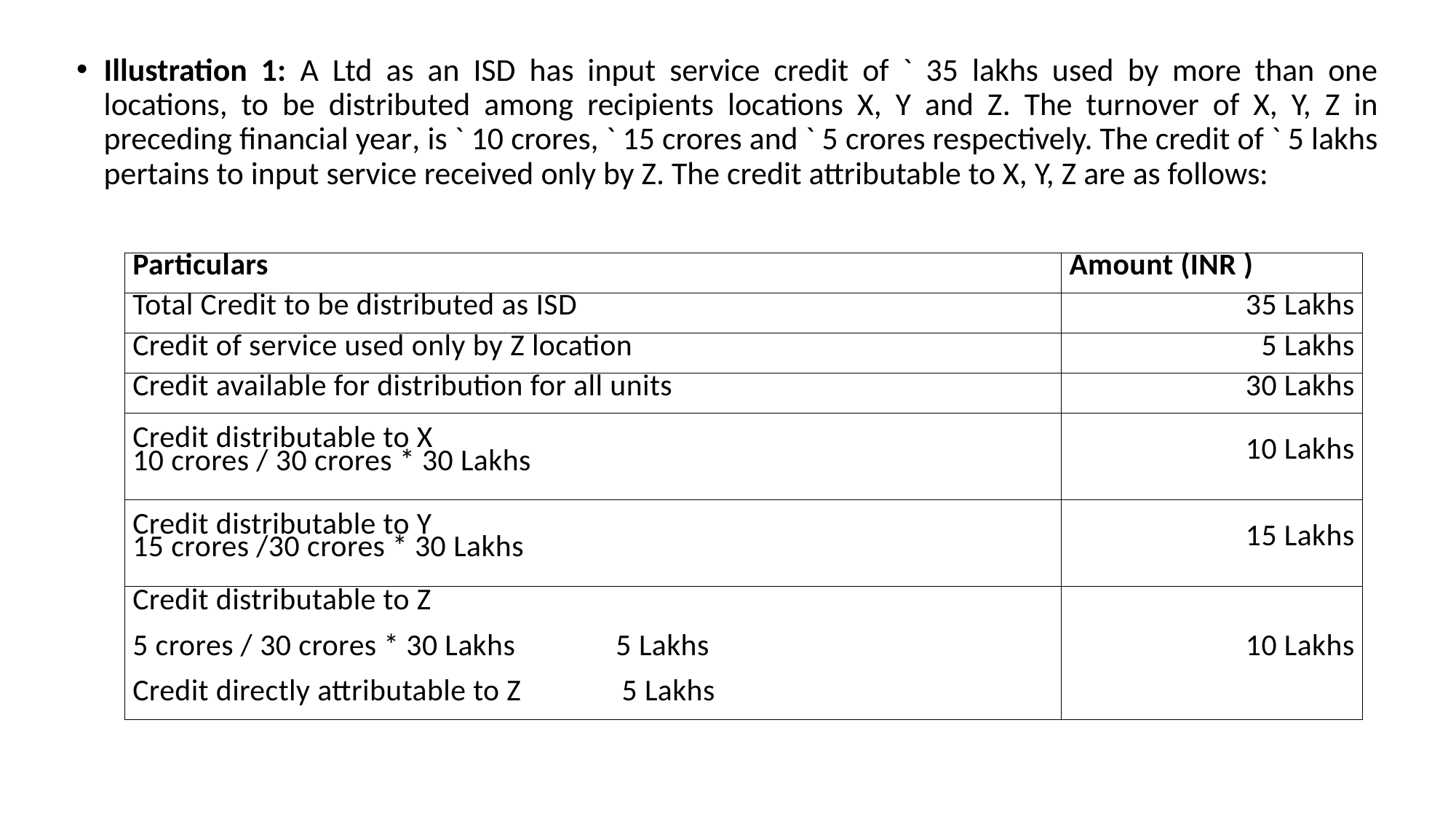

Illustration 1: A Ltd as an ISD has input service credit of ` 35 lakhs used by more than one locations, to be distributed among recipients locations X, Y and Z. The turnover of X, Y, Z in preceding financial year, is ` 10 crores, ` 15 crores and ` 5 crores respectively. The credit of ` 5 lakhs pertains to input service received only by Z. The credit attributable to X, Y, Z are as follows:

| Particulars | Amount (INR ) |
| --- | --- |
| Total Credit to be distributed as ISD | 35 Lakhs |
| Credit of service used only by Z location | 5 Lakhs |
| Credit available for distribution for all units | 30 Lakhs |
| Credit distributable to X 10 crores / 30 crores \* 30 Lakhs | 10 Lakhs |
| Credit distributable to Y 15 crores /30 crores \* 30 Lakhs | 15 Lakhs |
| Credit distributable to Z 5 crores / 30 crores \* 30 Lakhs 5 Lakhs Credit directly attributable to Z 5 Lakhs | 10 Lakhs |